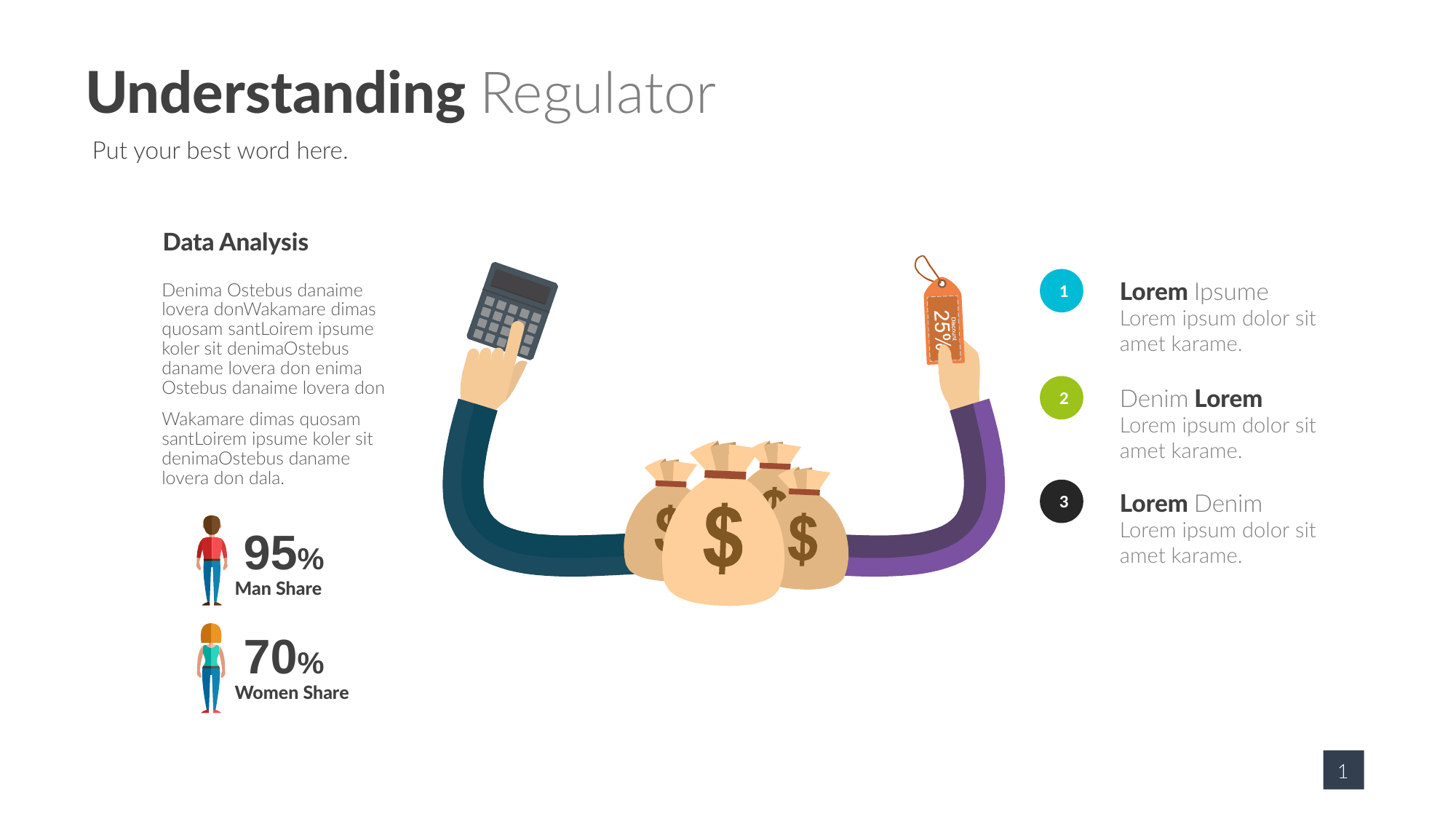

Understanding Regulator
Put your best word here.
Data Analysis

Lorem Ipsume
Lorem ipsum dolor sit amet karame.

1
Denima Ostebus danaime lovera donWakamare dimas quosam santLoirem ipsume koler sit denimaOstebus daname lovera don enima Ostebus danaime lovera don
Wakamare dimas quosam santLoirem ipsume koler sit denimaOstebus daname lovera don dala.
Denim Lorem
Lorem ipsum dolor sit amet karame.

2
Lorem Denim
Lorem ipsum dolor sit amet karame.

3
95%
Man Share

70%
Women Share

1